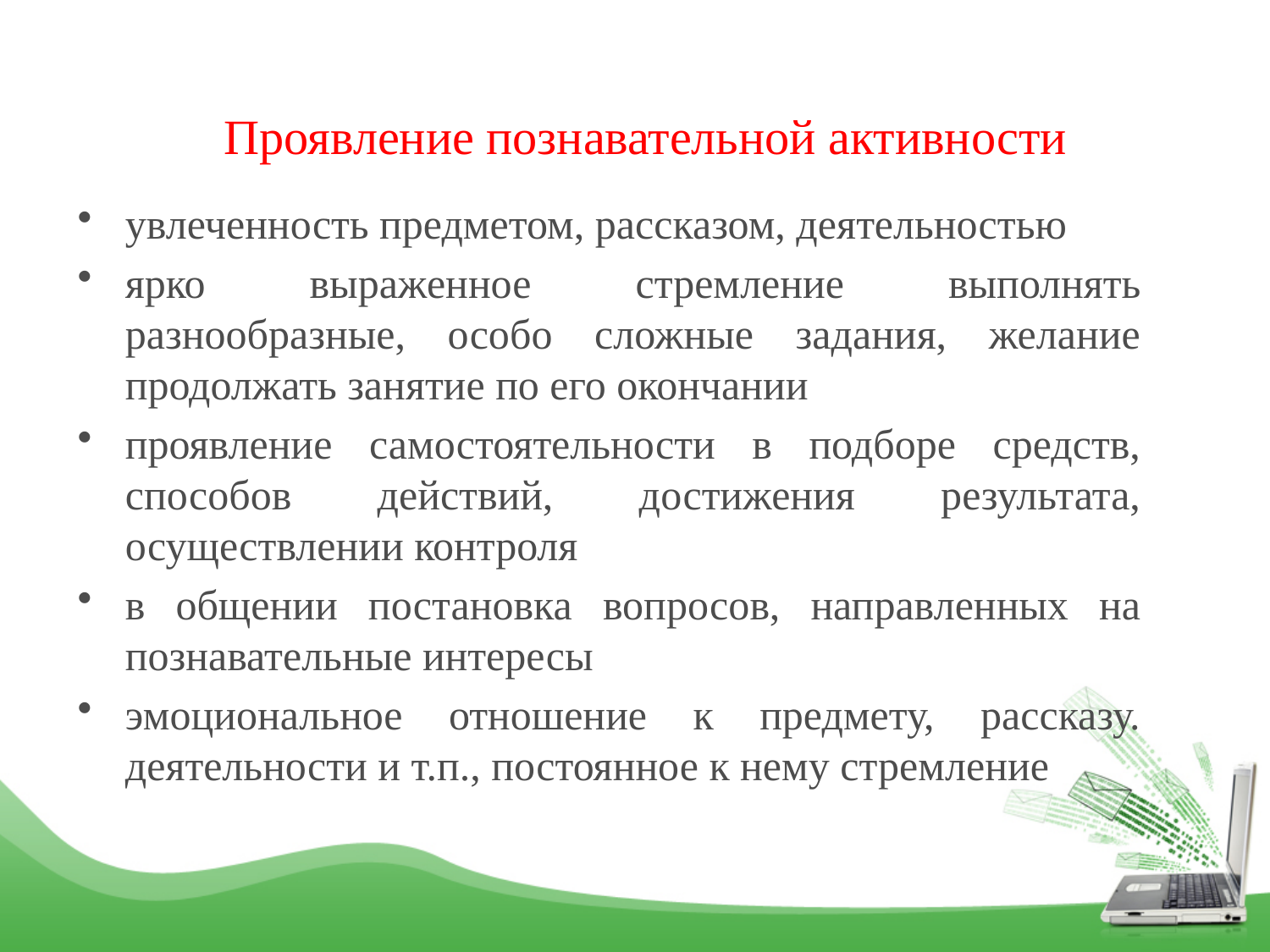

# Проявление познавательной активности
увлеченность предметом, рассказом, деятельностью
ярко выраженное стремление выполнять разнообразные, особо сложные задания, желание продолжать занятие по его окончании
проявление самостоятельности в подборе средств, способов действий, достижения результата, осуществлении контроля
в общении постановка вопросов, направленных на познавательные интересы
эмоциональное отношение к предмету, рассказу. деятельности и т.п., постоянное к нему стремление